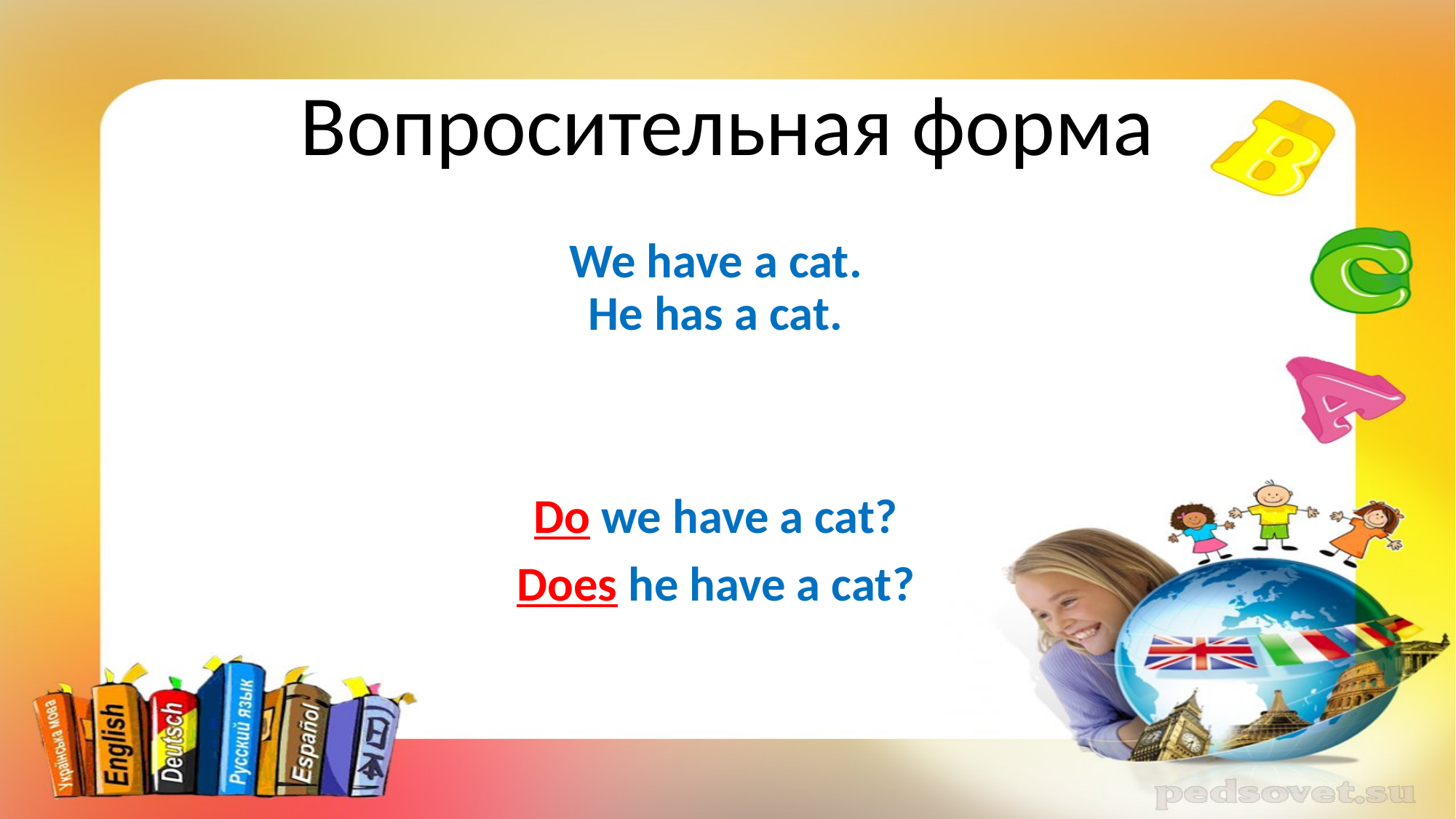

# Вопросительная форма
We have a cat.
He has a cat.

Do we have a cat?
Does he have a cat?